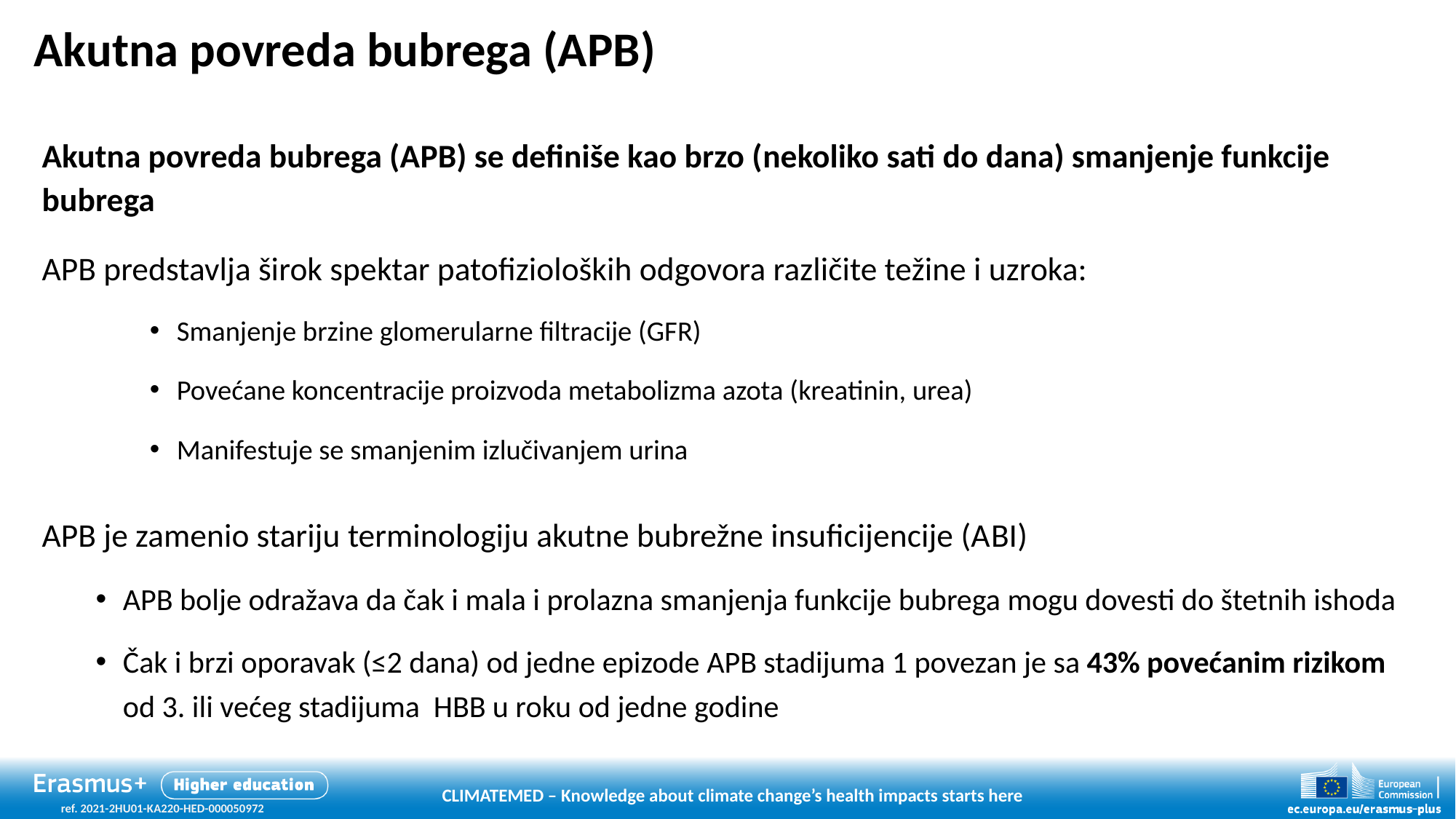

# Akutna povreda bubrega (APB)
Akutna povreda bubrega (APB) se definiše kao brzo (nekoliko sati do dana) smanjenje funkcije bubrega
APB predstavlja širok spektar patofizioloških odgovora različite težine i uzroka:
Smanjenje brzine glomerularne filtracije (GFR)
Povećane koncentracije proizvoda metabolizma azota (kreatinin, urea)
Manifestuje se smanjenim izlučivanjem urina
APB je zamenio stariju terminologiju akutne bubrežne insuficijencije (ABI)
APB bolje odražava da čak i mala i prolazna smanjenja funkcije bubrega mogu dovesti do štetnih ishoda
Čak i brzi oporavak (≤2 dana) od jedne epizode ​​APB stadijuma 1 povezan je sa 43% povećanim rizikom od 3. ili većeg stadijuma  HBB u roku od jedne godine